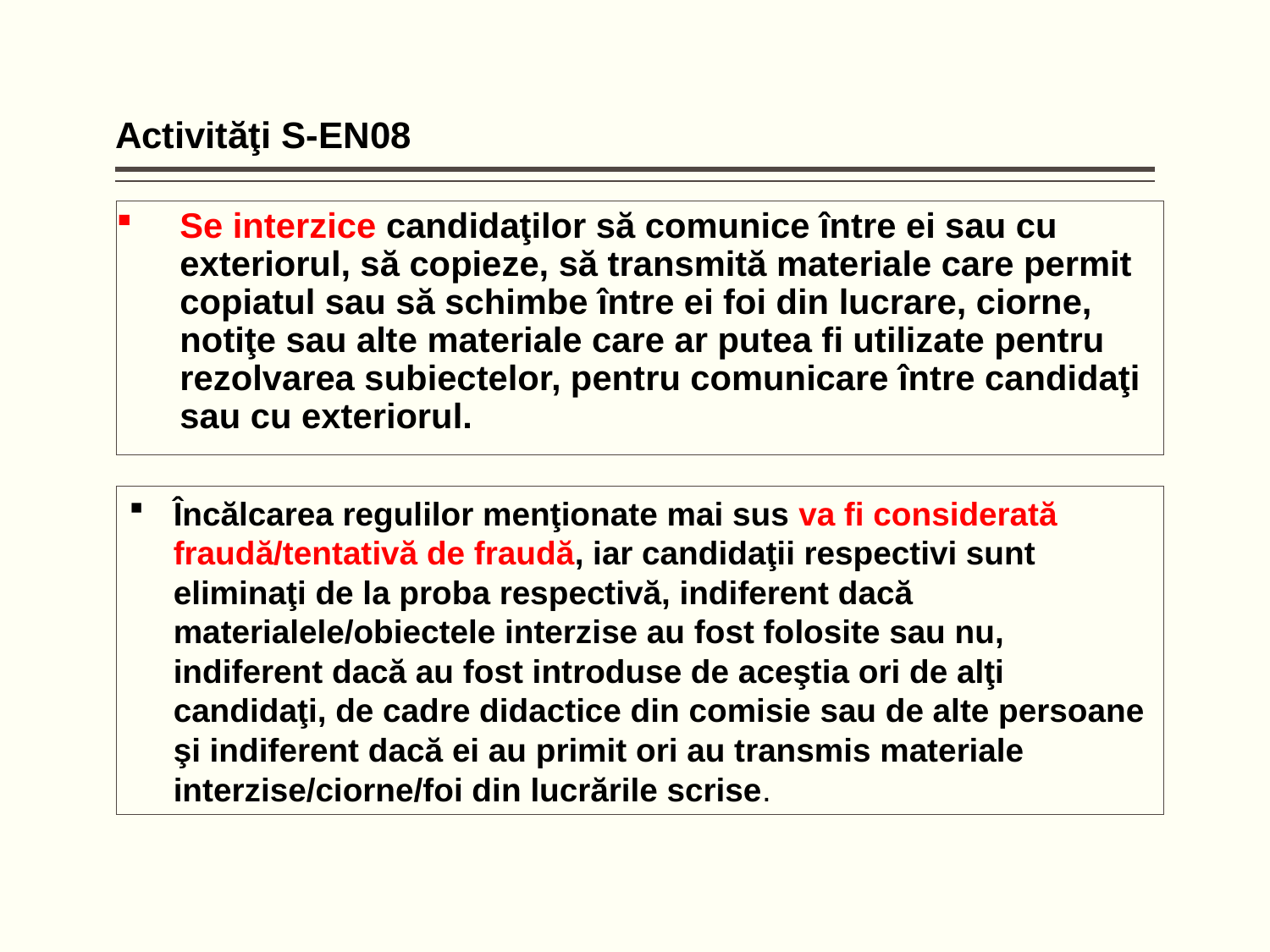

Activităţi S-EN08
# Se interzice candidaţilor să comunice între ei sau cu exteriorul, să copieze, să transmită materiale care permit copiatul sau să schimbe între ei foi din lucrare, ciorne, notiţe sau alte materiale care ar putea fi utilizate pentru rezolvarea subiectelor, pentru comunicare între candidaţi sau cu exteriorul.
Încălcarea regulilor menţionate mai sus va fi considerată fraudă/tentativă de fraudă, iar candidaţii respectivi sunt eliminaţi de la proba respectivă, indiferent dacă materialele/obiectele interzise au fost folosite sau nu, indiferent dacă au fost introduse de aceştia ori de alţi candidaţi, de cadre didactice din comisie sau de alte persoane şi indiferent dacă ei au primit ori au transmis materiale interzise/ciorne/foi din lucrările scrise.